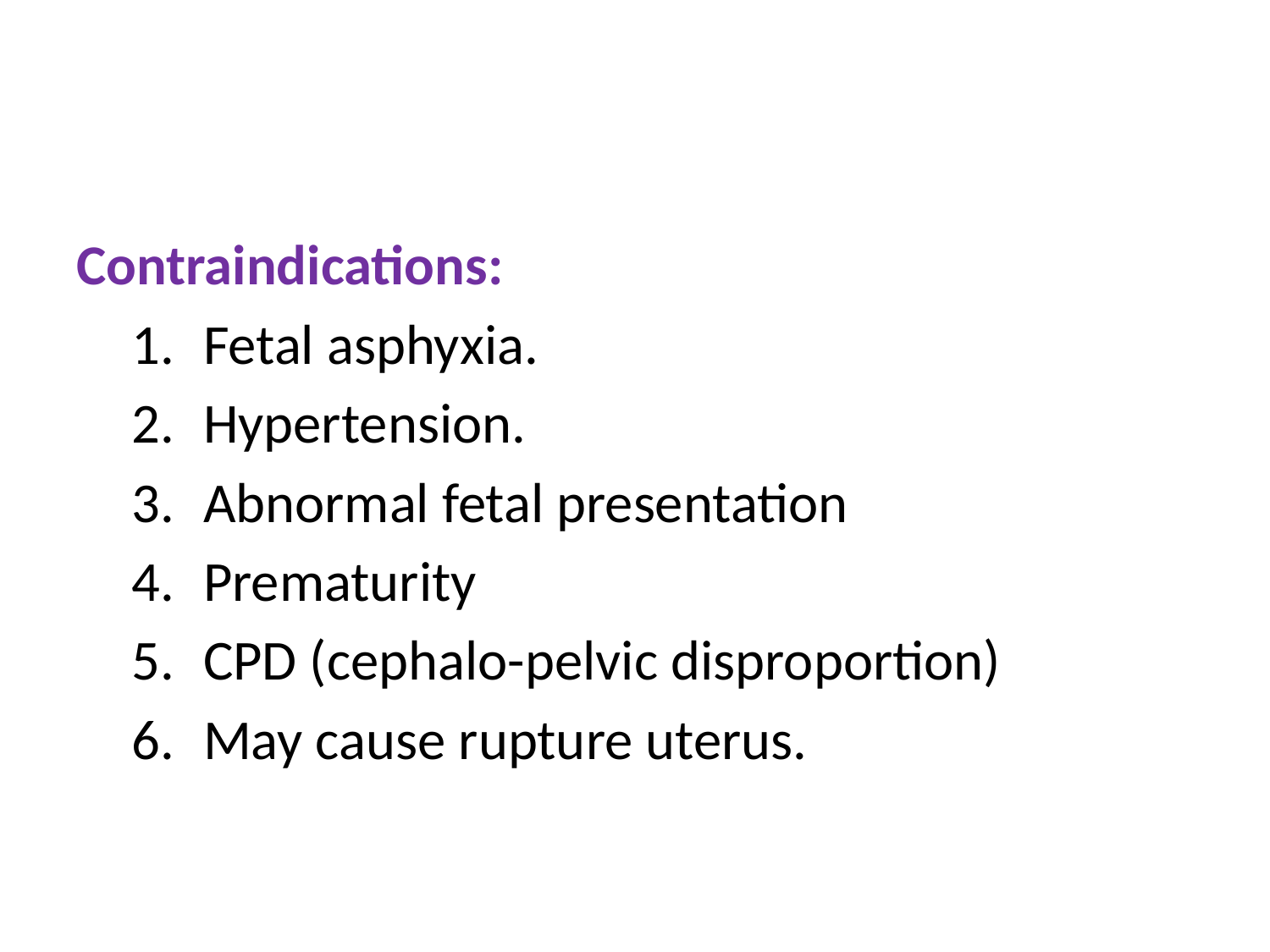

#
Contraindications:
Fetal asphyxia.
Hypertension.
Abnormal fetal presentation
Prematurity
CPD (cephalo-pelvic disproportion)
May cause rupture uterus.